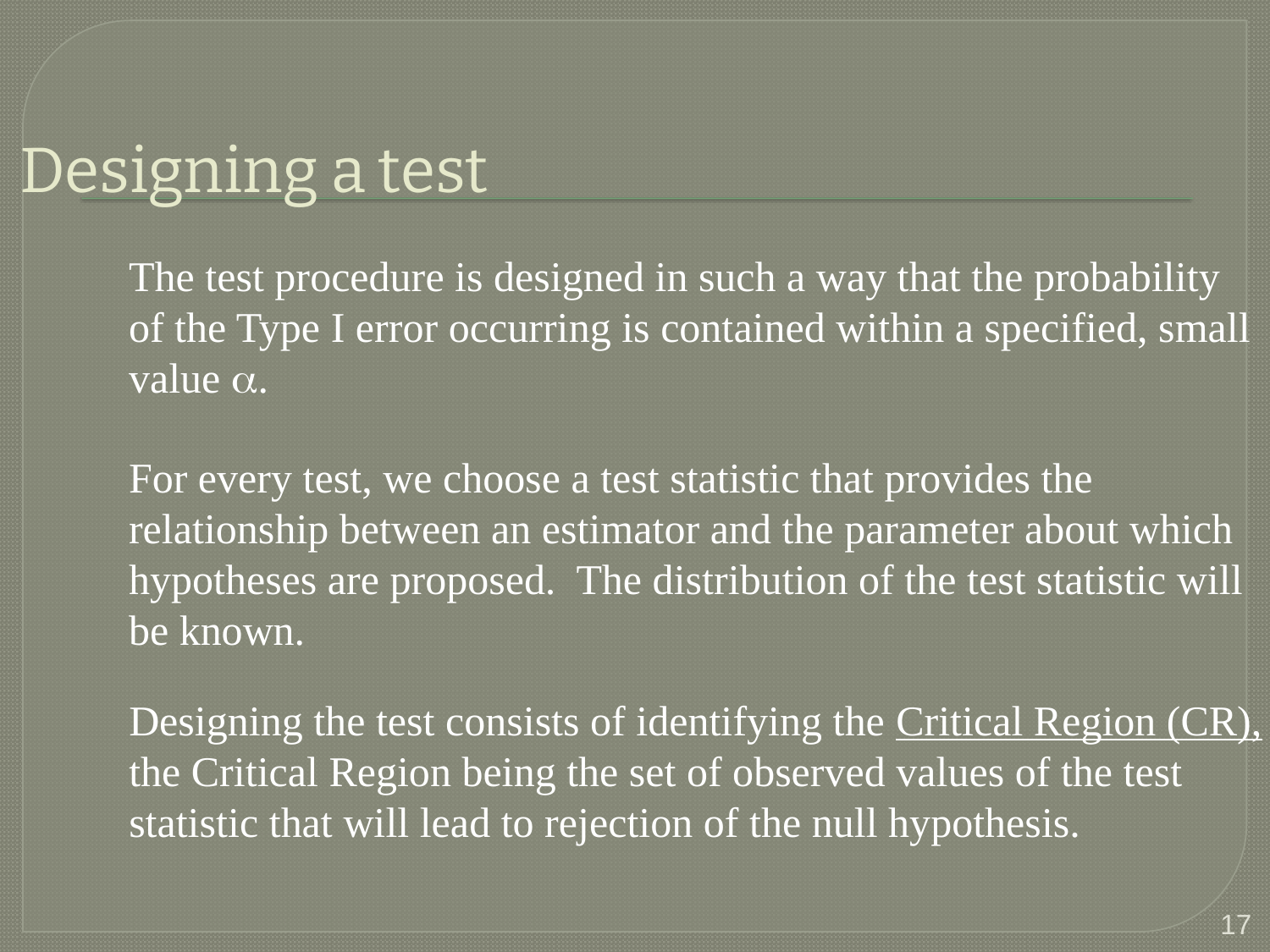

# Designing a test
The test procedure is designed in such a way that the probability of the Type I error occurring is contained within a specified, small value α.
For every test, we choose a test statistic that provides the relationship between an estimator and the parameter about which hypotheses are proposed.  The distribution of the test statistic will be known.
Designing the test consists of identifying the Critical Region (CR), the Critical Region being the set of observed values of the test statistic that will lead to rejection of the null hypothesis.
17